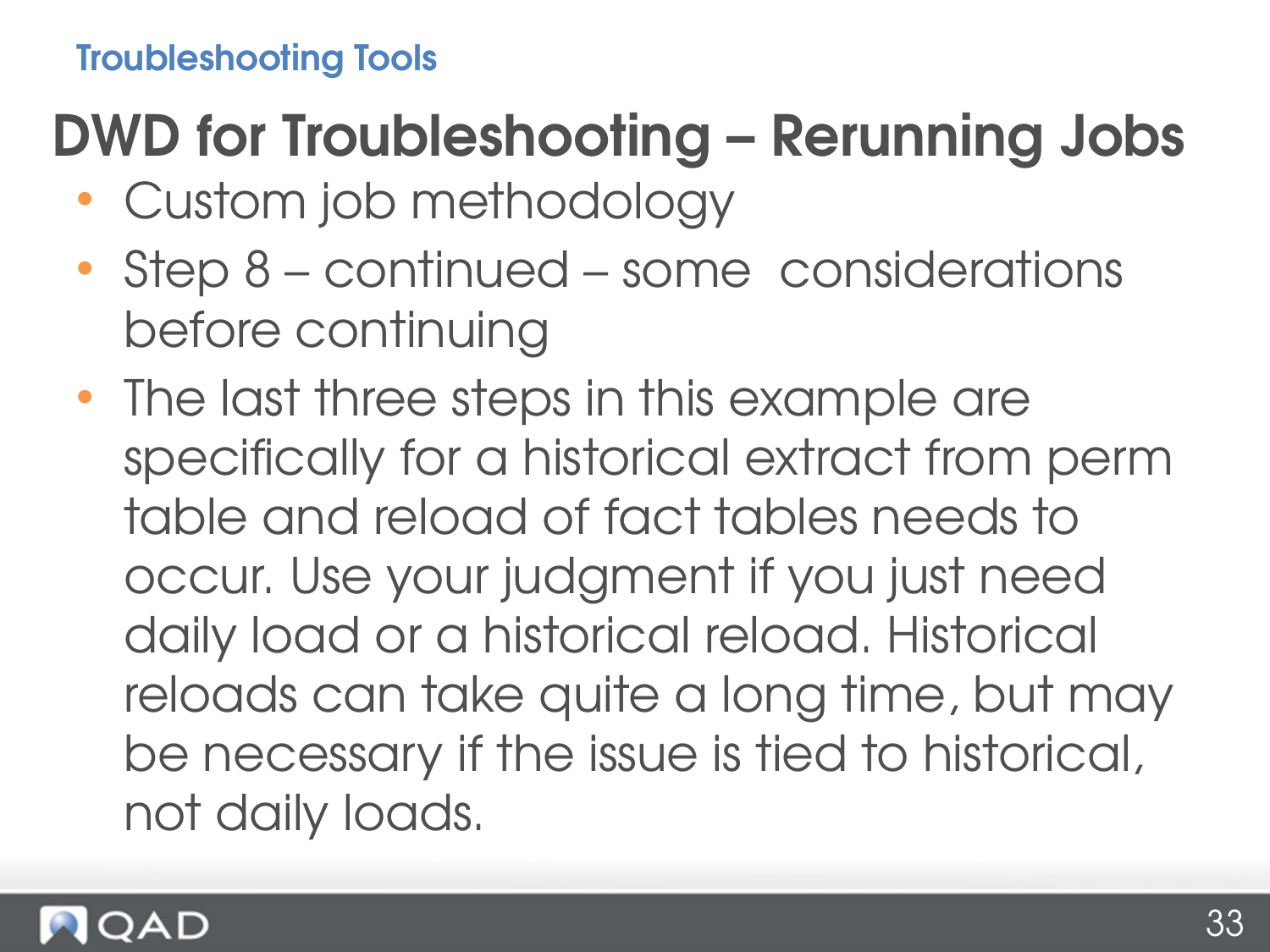

Troubleshooting Tools
# DWD for Troubleshooting – Rerunning Jobs
Custom job methodology
Step 8 – continued – some  considerations before continuing
The last three steps in this example are specifically for a historical extract from perm table and reload of fact tables needs to occur. Use your judgment if you just need daily load or a historical reload. Historical reloads can take quite a long time, but may be necessary if the issue is tied to historical, not daily loads.
33